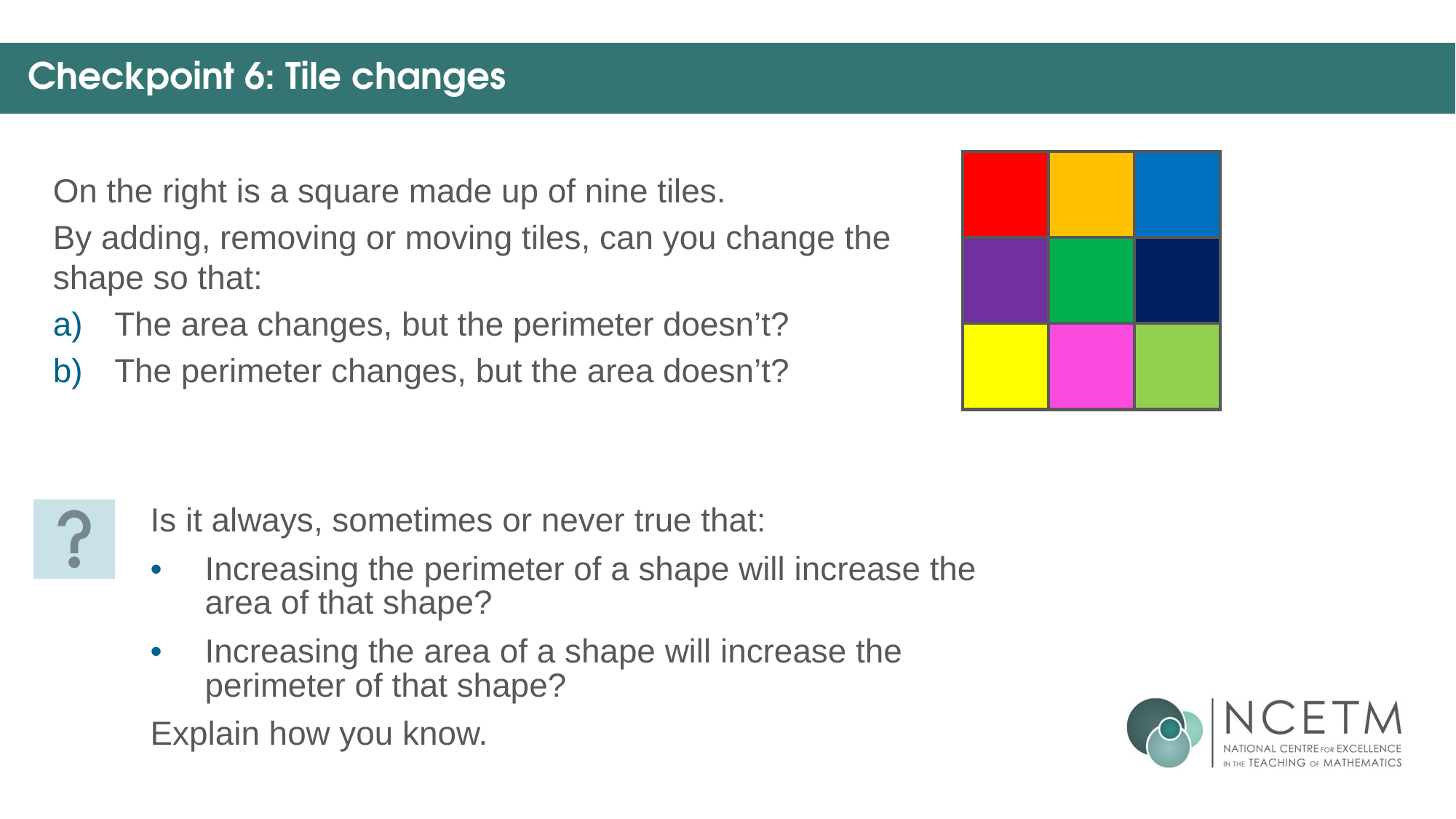

Checkpoint 6: Tile changes
|  |  |  |
| --- | --- | --- |
|  |  |  |
|  |  |  |
On the right is a square made up of nine tiles.
By adding, removing or moving tiles, can you change the shape so that:
The area changes, but the perimeter doesn’t?
The perimeter changes, but the area doesn’t?

Is it always, sometimes or never true that:
Increasing the perimeter of a shape will increase the area of that shape?
Increasing the area of a shape will increase the perimeter of that shape?
Explain how you know.